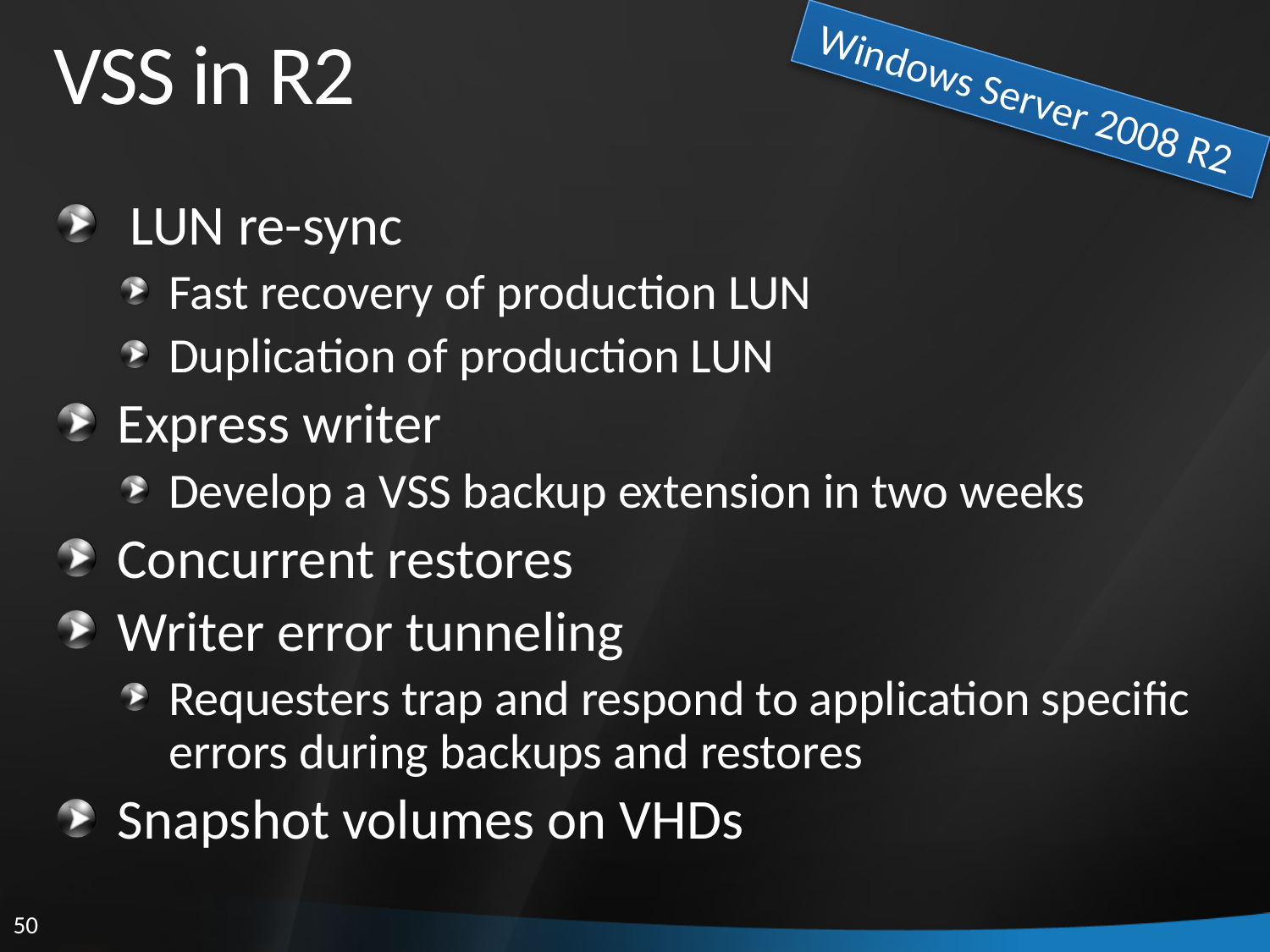

# VSS in R2
Windows Server 2008 R2
 LUN re-sync
Fast recovery of production LUN
Duplication of production LUN
Express writer
Develop a VSS backup extension in two weeks
Concurrent restores
Writer error tunneling
Requesters trap and respond to application specific errors during backups and restores
Snapshot volumes on VHDs